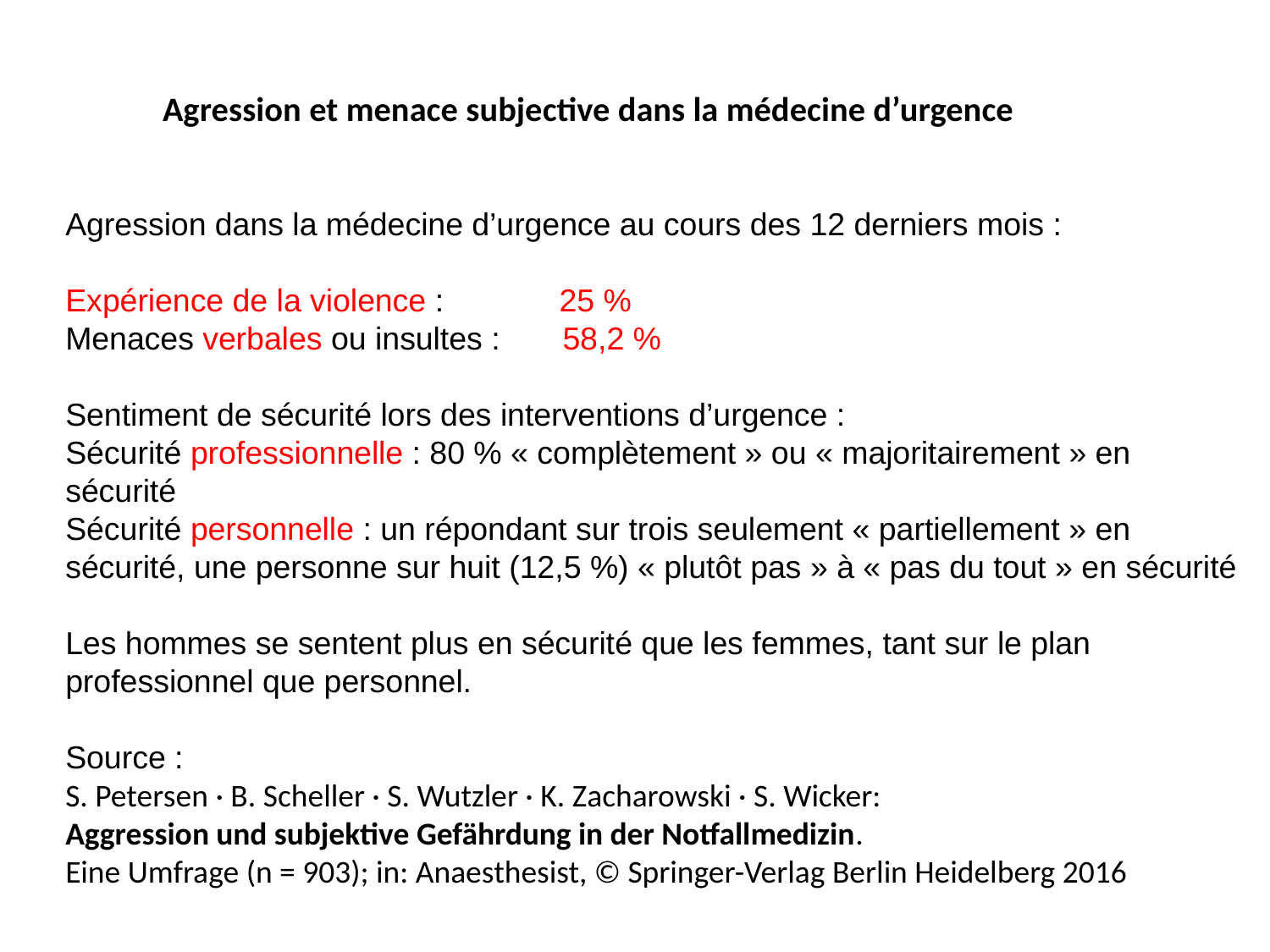

Agression et menace subjective dans la médecine d’urgence

Agression dans la médecine d’urgence au cours des 12 derniers mois :

Expérience de la violence :             25 %
Menaces verbales ou insultes :       58,2 %

Sentiment de sécurité lors des interventions d’urgence :
Sécurité professionnelle : 80 % « complètement » ou « majoritairement » en sécurité
Sécurité personnelle : un répondant sur trois seulement « partiellement » en sécurité, une personne sur huit (12,5 %) « plutôt pas » à « pas du tout » en sécurité

Les hommes se sentent plus en sécurité que les femmes, tant sur le plan professionnel que personnel.

Source :
S. Petersen · B. Scheller · S. Wutzler · K. Zacharowski · S. Wicker:
Aggression und subjektive Gefährdung in der Notfallmedizin.
Eine Umfrage (n = 903); in: Anaesthesist, © Springer-Verlag Berlin Heidelberg 2016